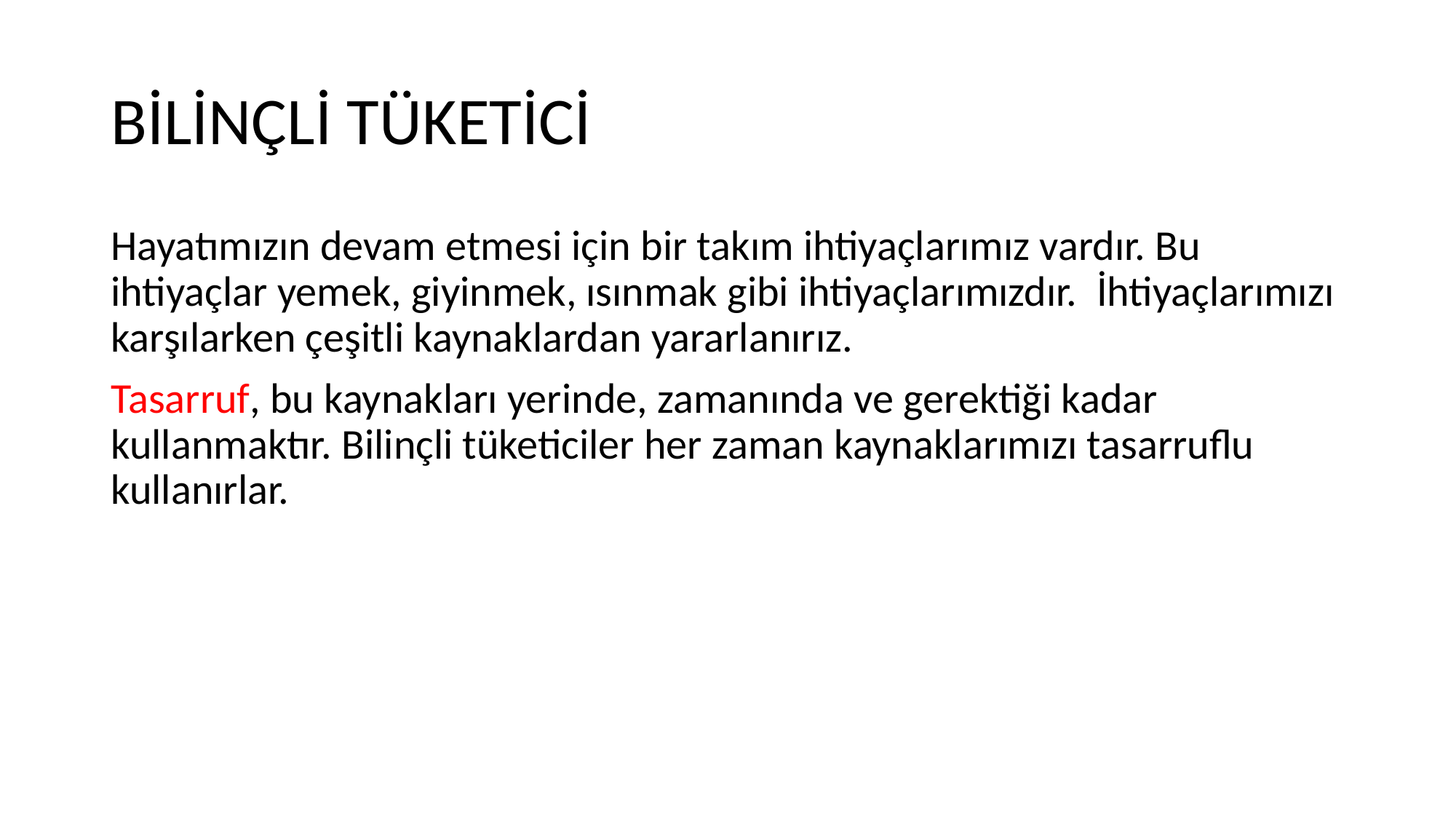

# BİLİNÇLİ TÜKETİCİ
Hayatımızın devam etmesi için bir takım ihtiyaçlarımız vardır. Bu ihtiyaçlar yemek, giyinmek, ısınmak gibi ihtiyaçlarımızdır.  İhtiyaçlarımızı karşılarken çeşitli kaynaklardan yararlanırız.
Tasarruf, bu kaynakları yerinde, zamanında ve gerektiği kadar kullanmaktır. Bilinçli tüketiciler her zaman kaynaklarımızı tasarruflu kullanırlar.